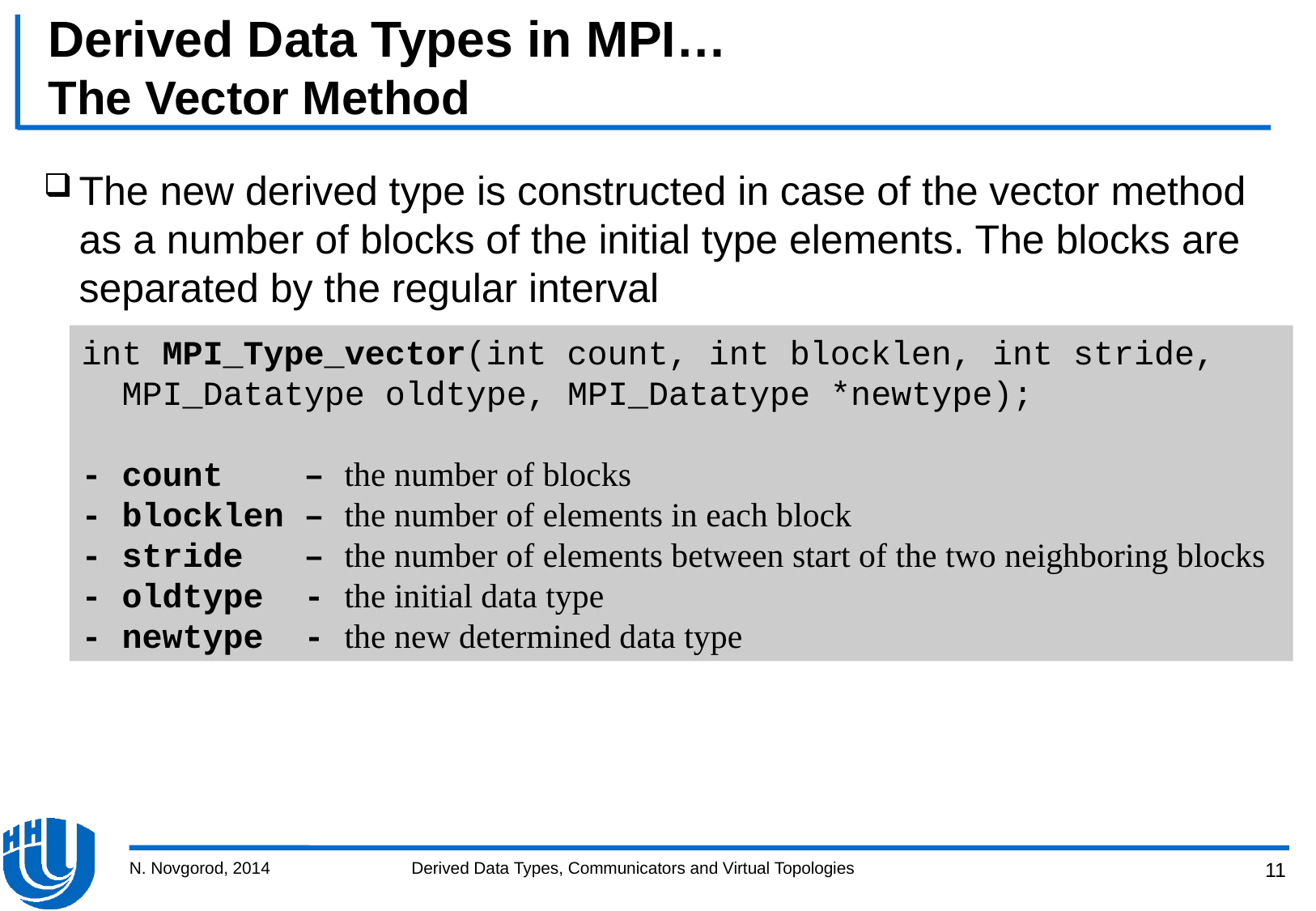

# Derived Data Types in MPI… The Vector Method
The new derived type is constructed in case of the vector method as a number of blocks of the initial type elements. The blocks are separated by the regular interval
int MPI_Type_vector(int count, int blocklen, int stride,
  MPI_Datatype oldtype, MPI_Datatype *newtype);

- count    – the number of blocks
- blocklen – the number of elements in each block
- stride   – the number of elements between start of the two neighboring blocks
- oldtype  - the initial data type
- newtype  - the new determined data type
N. Novgorod, 2014
Derived Data Types, Communicators and Virtual Topologies
11